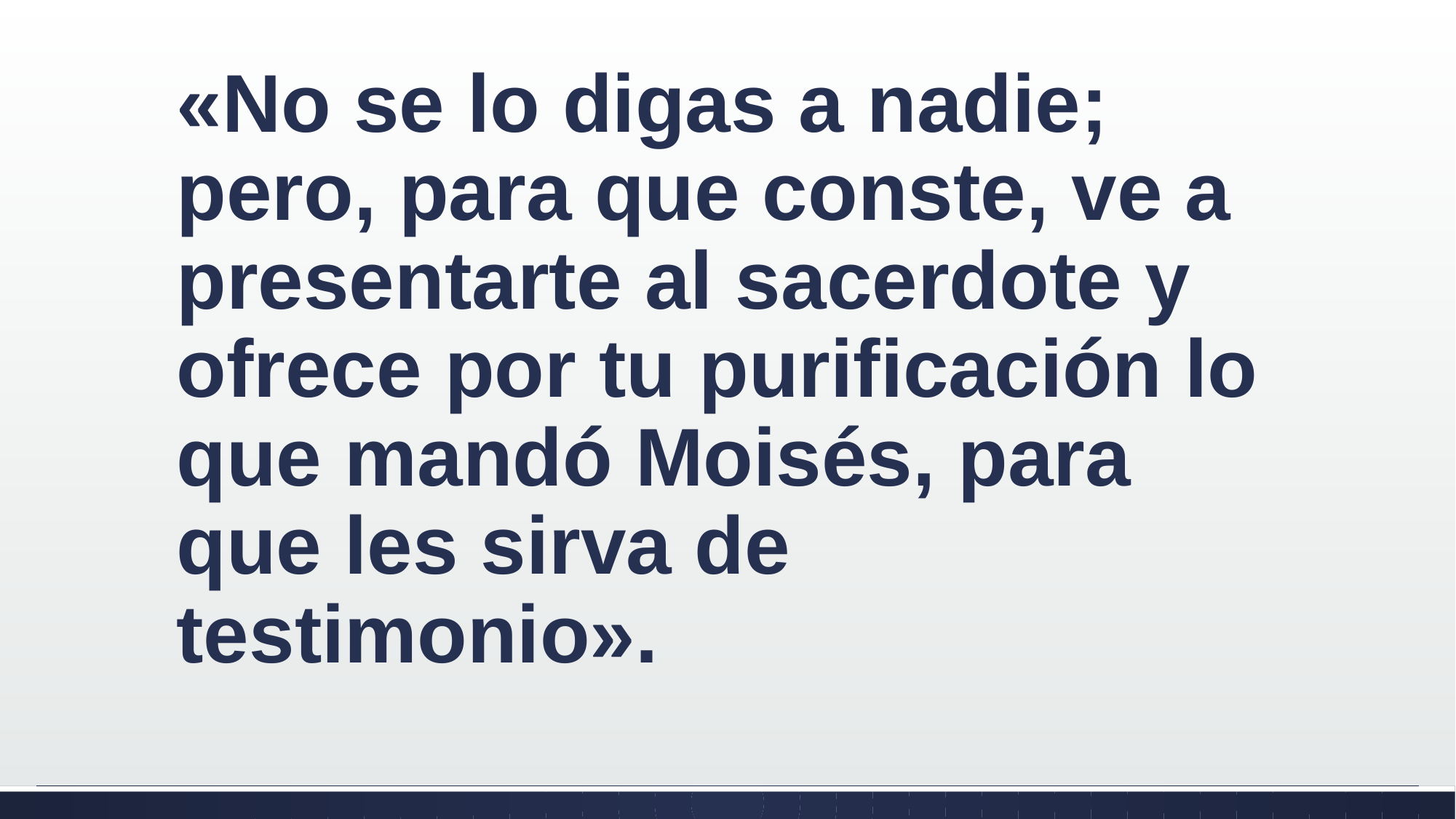

#
«No se lo digas a nadie; pero, para que conste, ve a presentarte al sacerdote y ofrece por tu purificación lo que mandó Moisés, para que les sirva de testimonio».